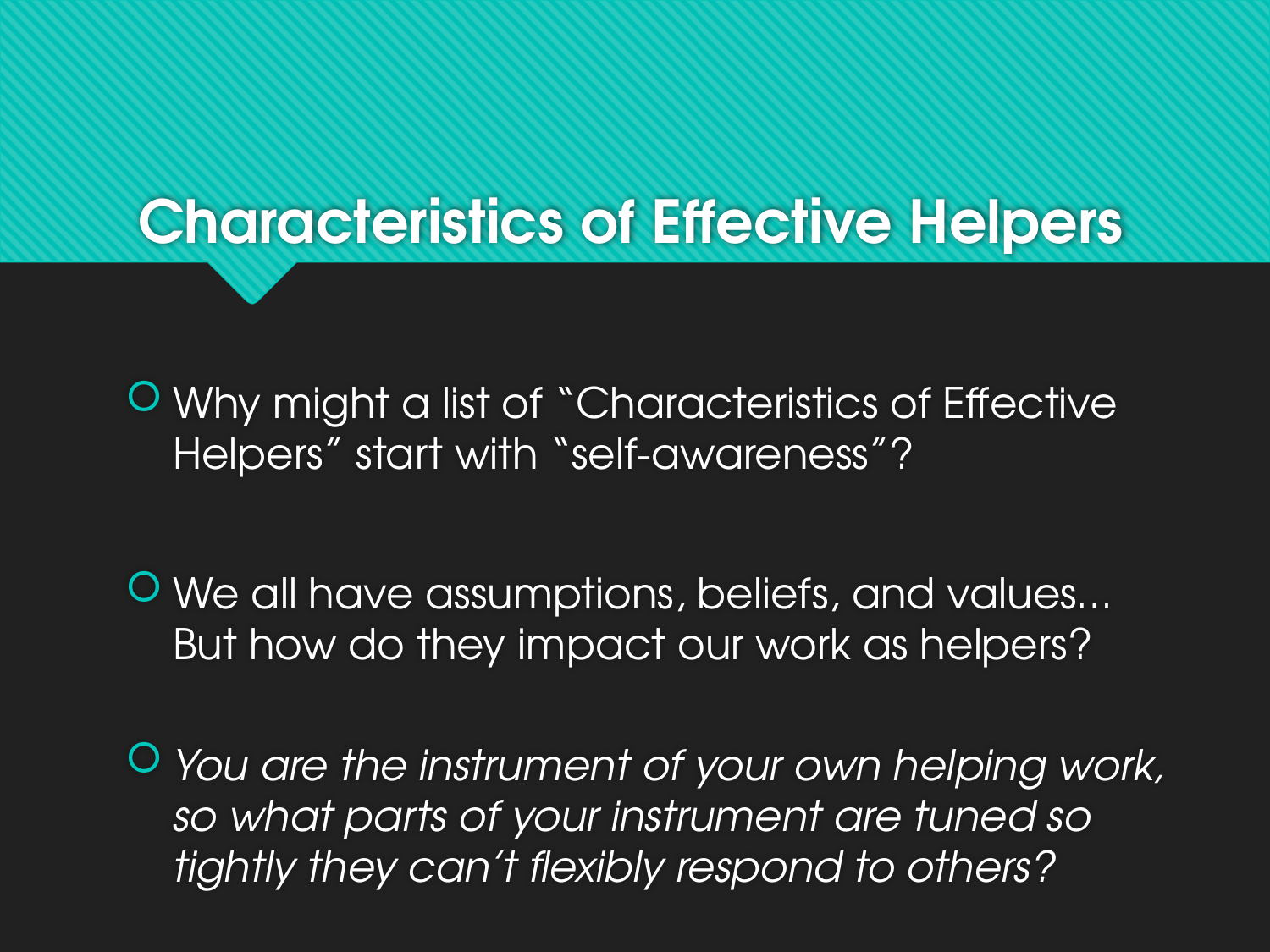

# Characteristics of Effective Helpers

Why might a list of “Characteristics of Effective Helpers” start with “self-awareness”?

We all have assumptions, beliefs, and values… But how do they impact our work as helpers?
You are the instrument of your own helping work, so what parts of your instrument are tuned so tightly they can’t flexibly respond to others?